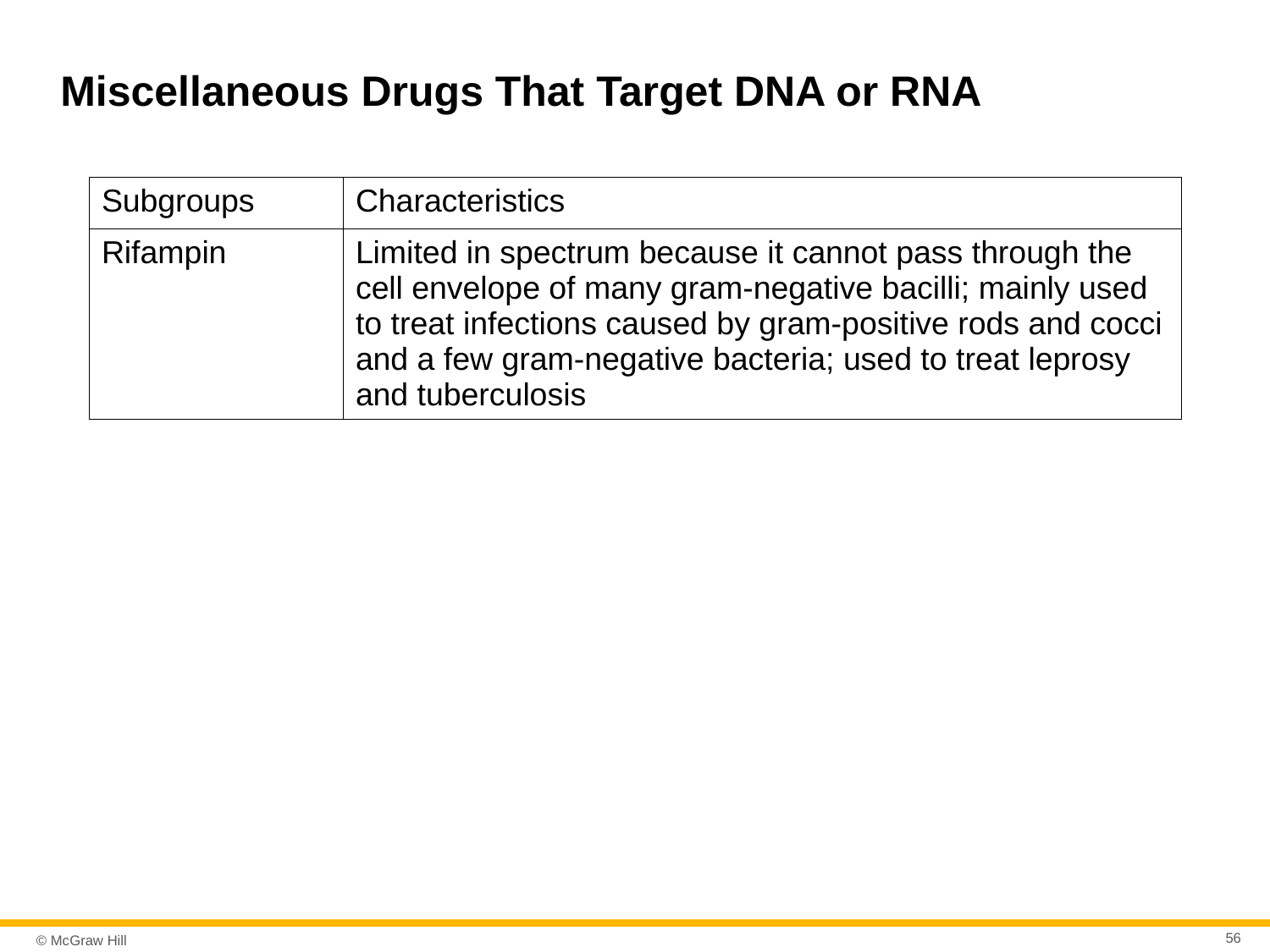

# Miscellaneous Drugs That Target DNA or RNA
| Subgroups | Characteristics |
| --- | --- |
| Rifampin | Limited in spectrum because it cannot pass through the cell envelope of many gram-negative bacilli; mainly used to treat infections caused by gram-positive rods and cocci and a few gram-negative bacteria; used to treat leprosy and tuberculosis |